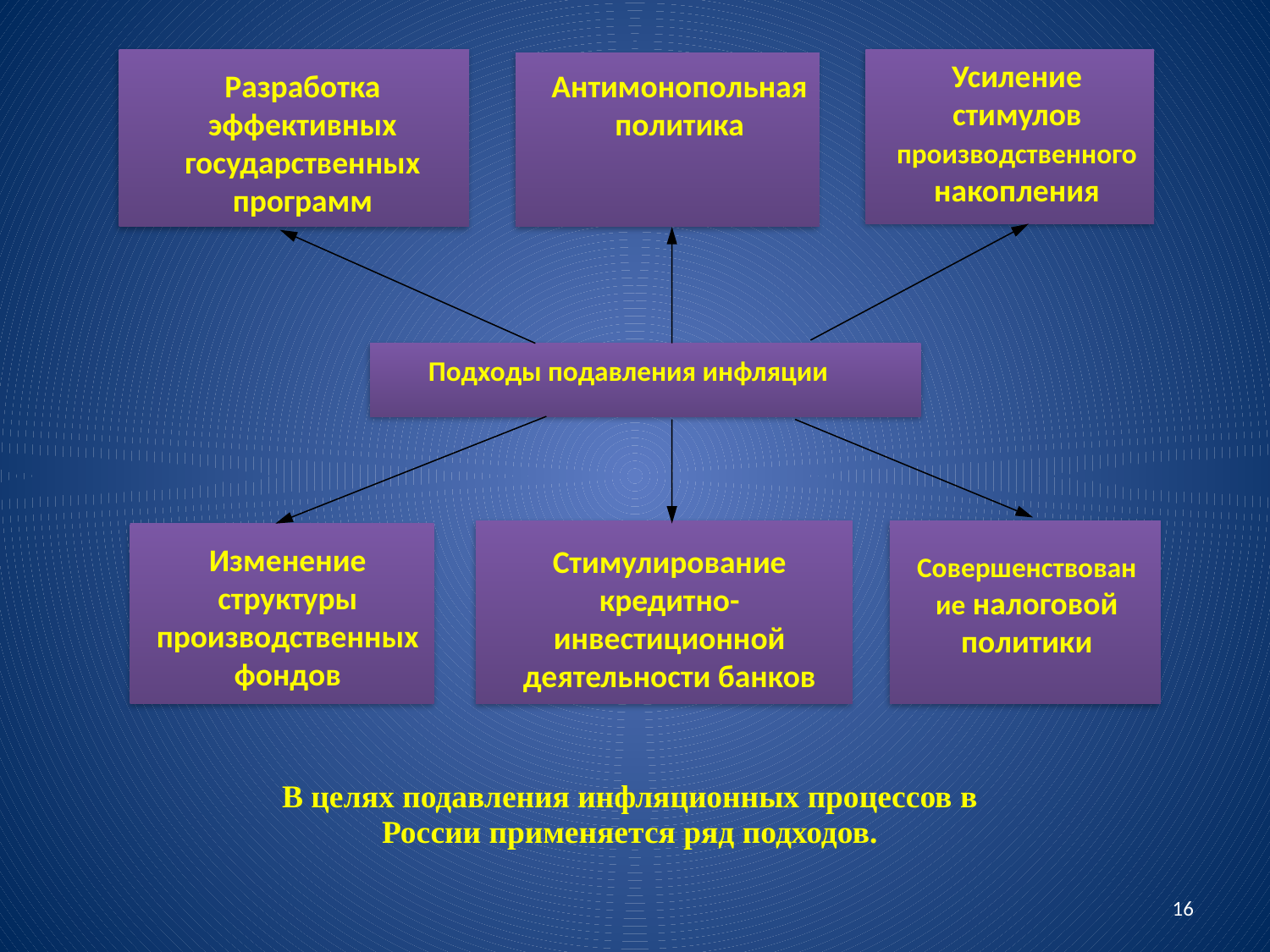

Усиление стимулов производственного накопления
Антимонопольная политика
Разработка эффективных государственных программ

Подходы подавления инфляции
|  |
| --- |
|  |
| --- |
|  |
| --- |
|  |
| --- |
|  |
| --- |
|  |
| --- |
|  |
| --- |
Изменение структуры производственных фондов
Стимулирование кредитно-инвестиционной деятельности банков
Совершенствование налоговой политики
#
В целях подавления инфляционных процессов в России применяется ряд подходов.

16